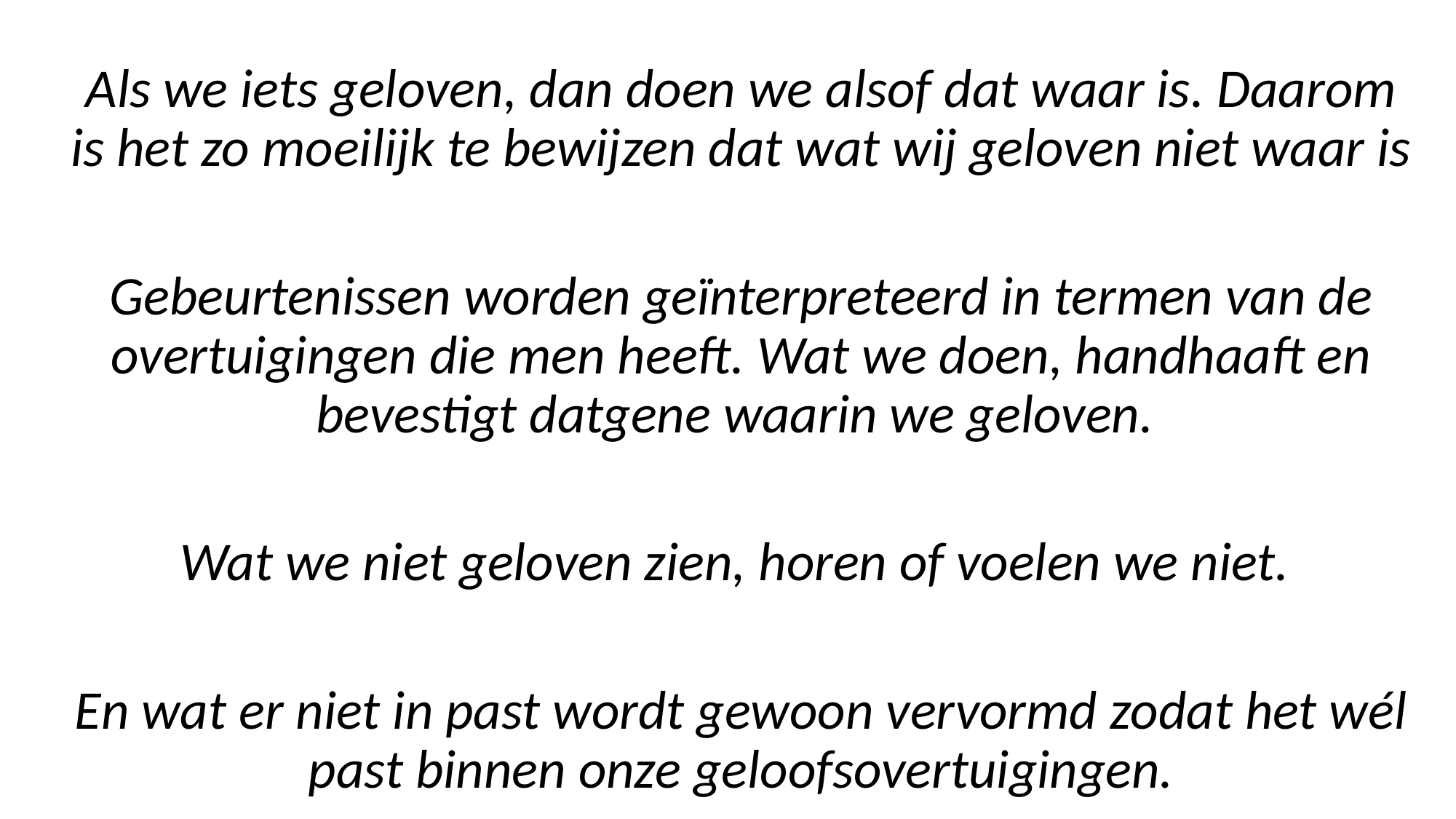

Als we iets geloven, dan doen we alsof dat waar is. Daarom is het zo moeilijk te bewijzen dat wat wij geloven niet waar is

Gebeurtenissen worden geïnterpreteerd in termen van de overtuigingen die men heeft. Wat we doen, handhaaft en bevestigt datgene waarin we geloven.

Wat we niet geloven zien, horen of voelen we niet.

En wat er niet in past wordt gewoon vervormd zodat het wél past binnen onze geloofsovertuigingen.